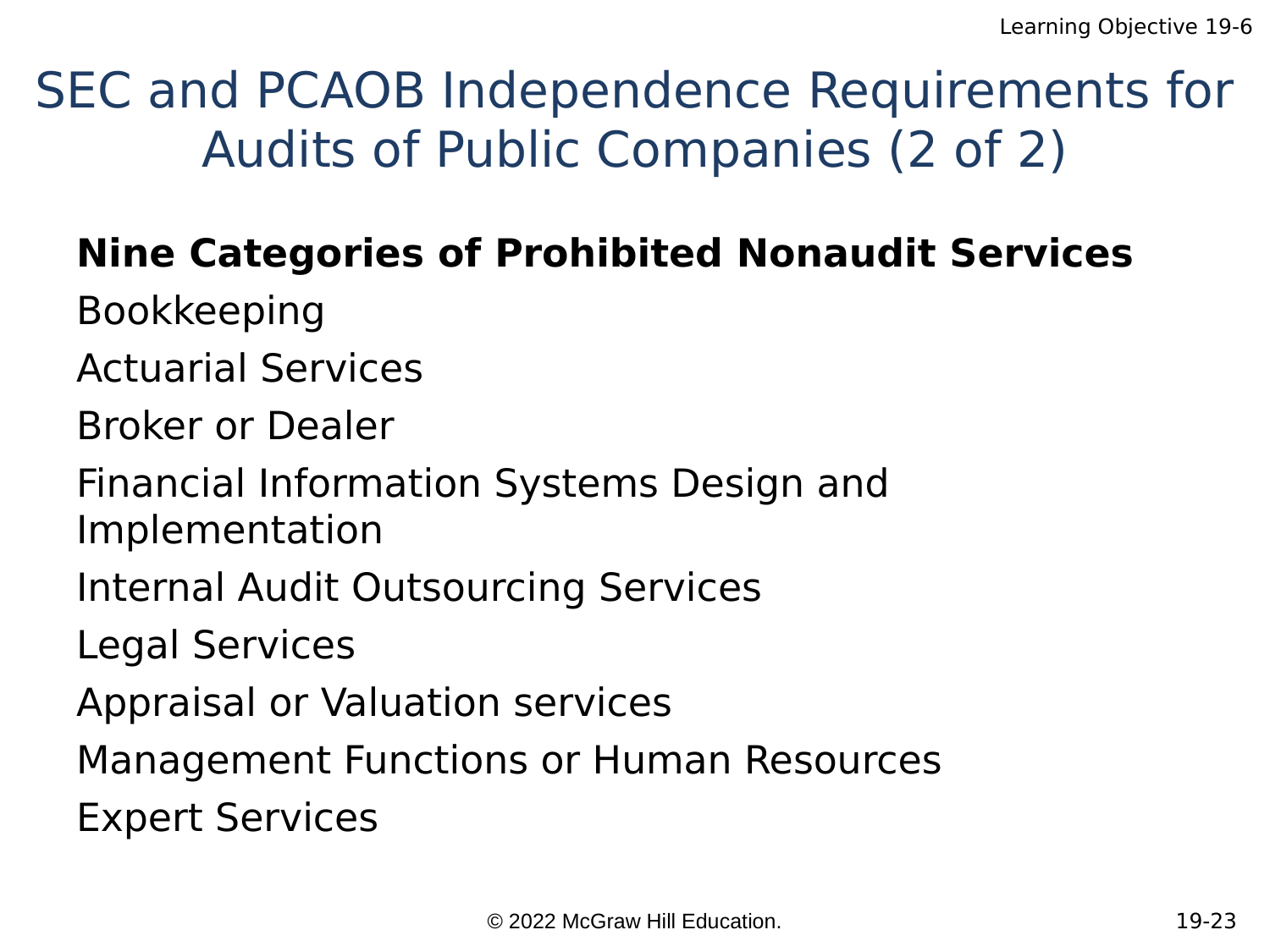

Learning Objective 19-6
# SEC and PCAOB Independence Requirements for Audits of Public Companies (2 of 2)
Nine Categories of Prohibited Nonaudit Services
Bookkeeping
Actuarial Services
Broker or Dealer
Financial Information Systems Design and Implementation
Internal Audit Outsourcing Services
Legal Services
Appraisal or Valuation services
Management Functions or Human Resources
Expert Services